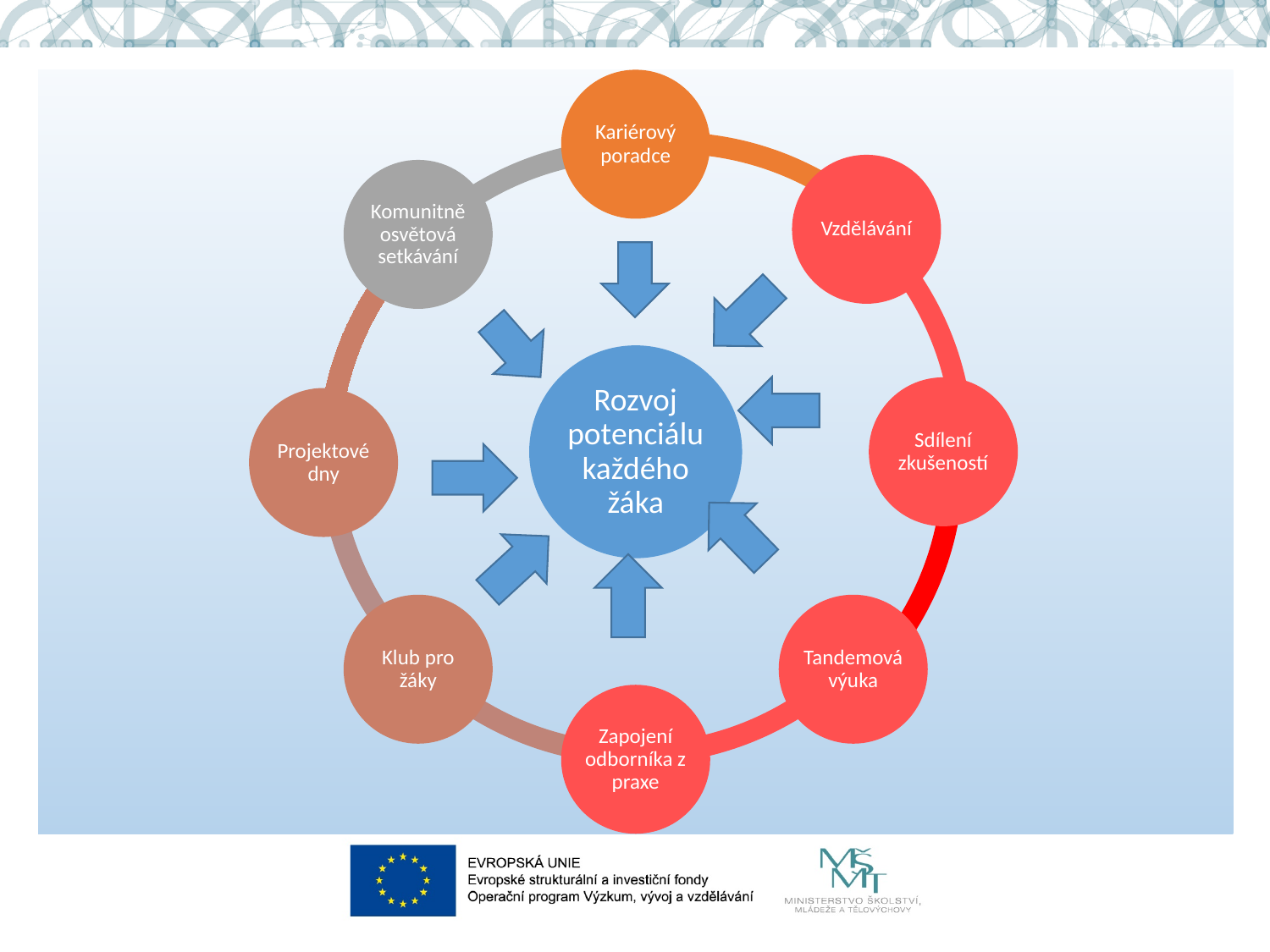

Rozvoj potenciálu každého žáka
Kariérový poradce
Vzdělávání
Sdílení zkušeností
Tandemová výuka
Zapojení odborníka z praxe
Klub pro žáky
Projektové dny
Komunitně osvětová setkávání